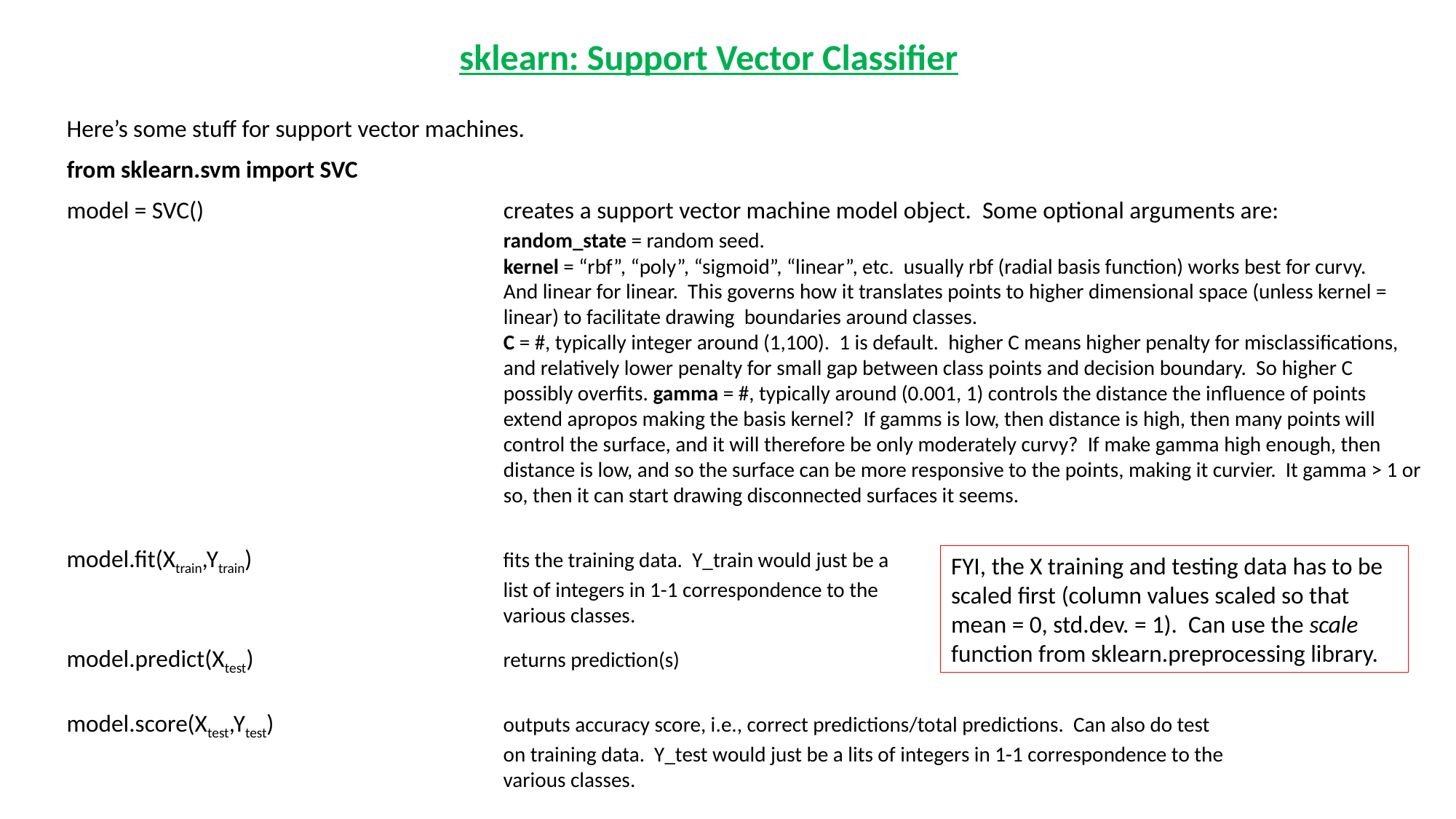

sklearn: Support Vector Classifier
Here’s some stuff for support vector machines.
from sklearn.svm import SVC
model = SVC()			creates a support vector machine model object.  Some optional arguments are:
				random_state = random seed.
				kernel = “rbf”, “poly”, “sigmoid”, “linear”, etc.  usually rbf (radial basis function) works best for curvy.
				And linear for linear.  This governs how it translates points to higher dimensional space (unless kernel =
				linear) to facilitate drawing  boundaries around classes.
				C = #, typically integer around (1,100).  1 is default.  higher C means higher penalty for misclassifications,
				and relatively lower penalty for small gap between class points and decision boundary.  So higher C
				possibly overfits. gamma = #, typically around (0.001, 1) controls the distance the influence of points
				extend apropos making the basis kernel?  If gamms is low, then distance is high, then many points will
				control the surface, and it will therefore be only moderately curvy?  If make gamma high enough, then
				distance is low, and so the surface can be more responsive to the points, making it curvier.  It gamma > 1 or 				so, then it can start drawing disconnected surfaces it seems.
model.fit(Xtrain,Ytrain)			fits the training data.  Y_train would just be a
				list of integers in 1-1 correspondence to the
				various classes.
FYI, the X training and testing data has to be scaled first (column values scaled so that mean = 0, std.dev. = 1).  Can use the scale function from sklearn.preprocessing library.
model.predict(Xtest)			returns prediction(s)
model.score(Xtest,Ytest)			outputs accuracy score, i.e., correct predictions/total predictions.  Can also do test
				on training data.  Y_test would just be a lits of integers in 1-1 correspondence to the
				various classes.